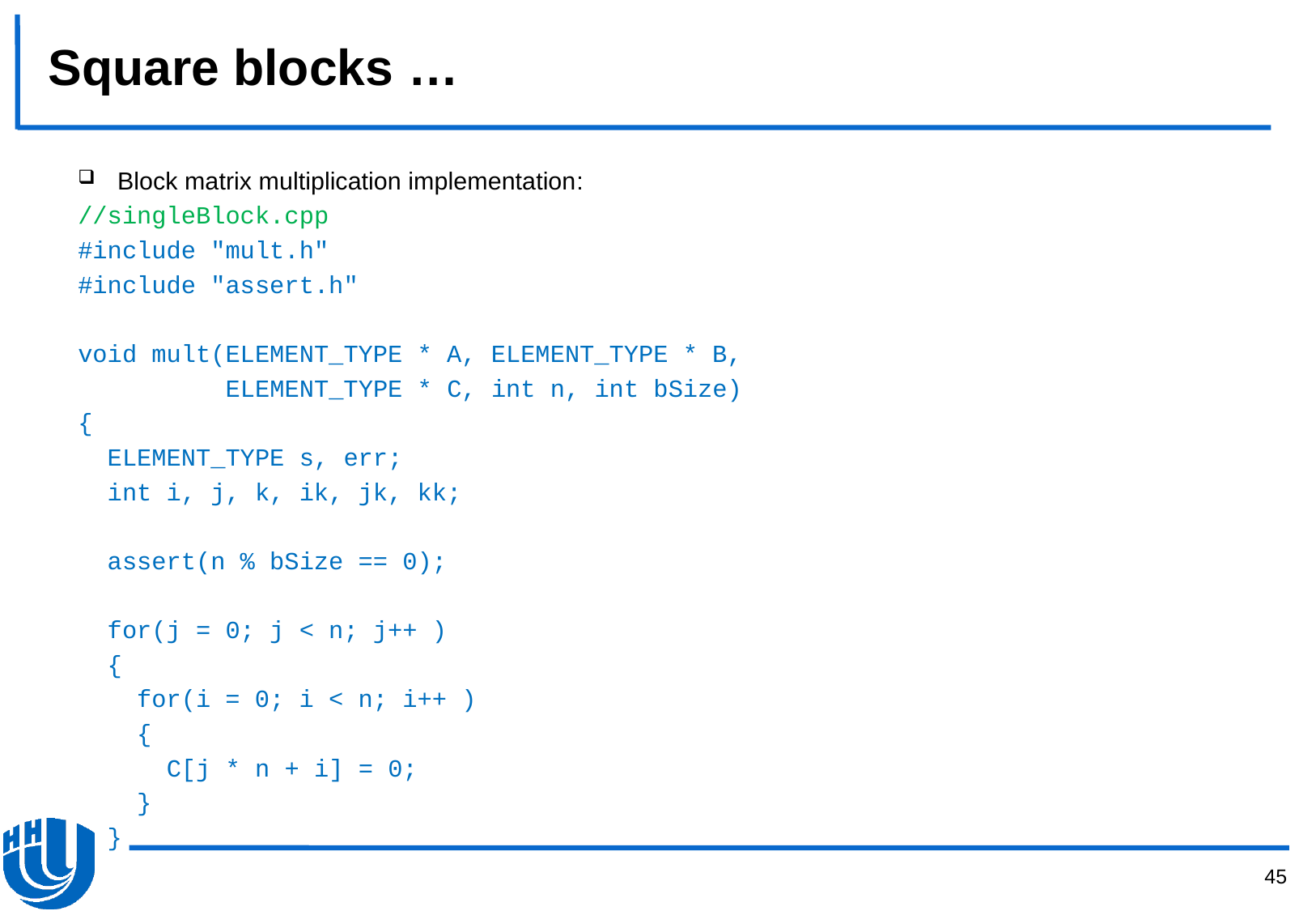

# Square blocks …
Block matrix multiplication implementation:
//singleBlock.cpp
#include "mult.h"
#include "assert.h"

void mult(ELEMENT_TYPE * A, ELEMENT_TYPE * B,
          ELEMENT_TYPE * C, int n, int bSize)
{
  ELEMENT_TYPE s, err;
  int i, j, k, ik, jk, kk;

  assert(n % bSize == 0);

  for(j = 0; j < n; j++ )
  {
    for(i = 0; i < n; i++ )
    {
      C[j * n + i] = 0;
    }
  }